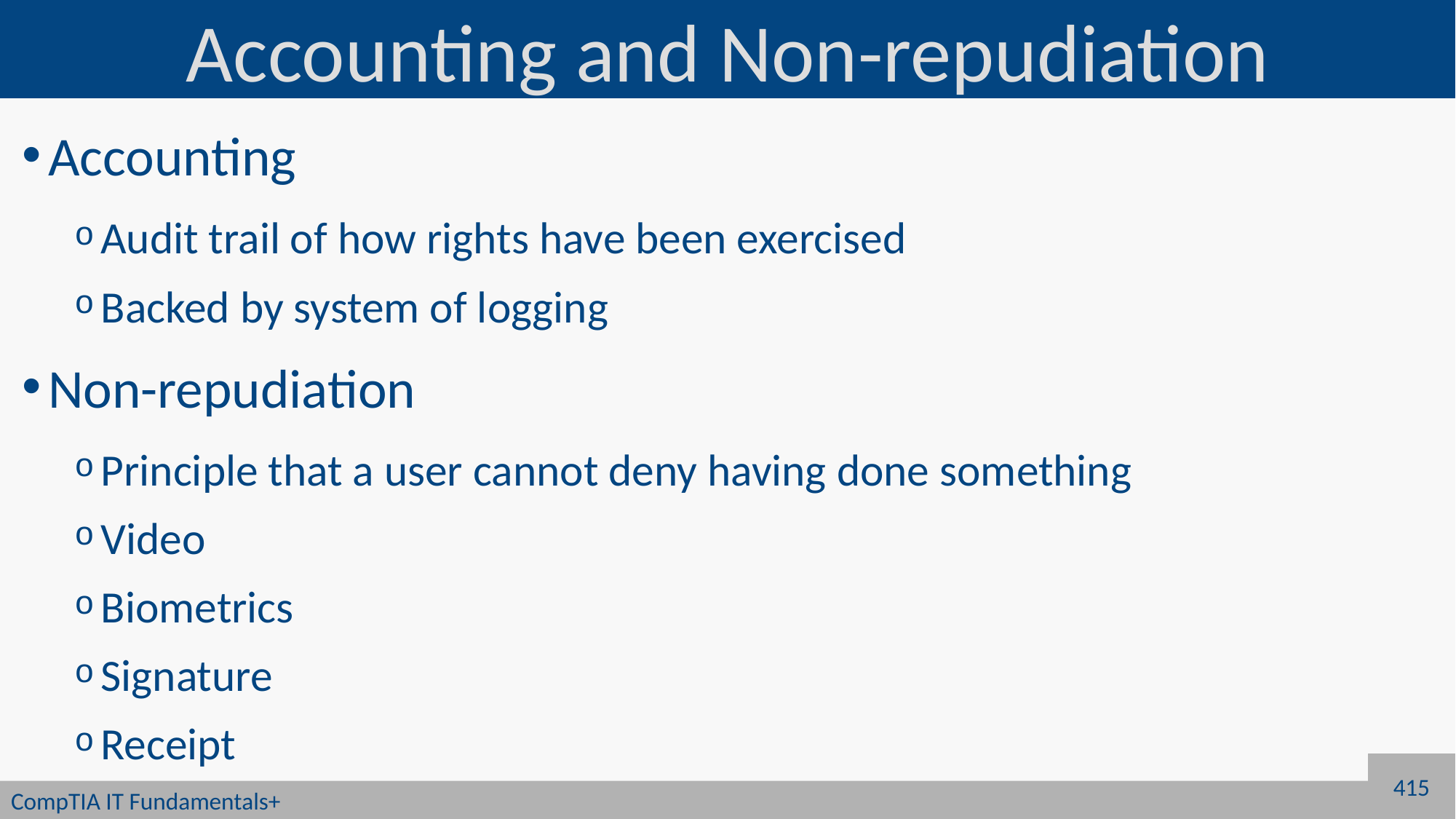

# Accounting and Non-repudiation
Accounting
Audit trail of how rights have been exercised
Backed by system of logging
Non-repudiation
Principle that a user cannot deny having done something
Video
Biometrics
Signature
Receipt

415
CompTIA IT Fundamentals+